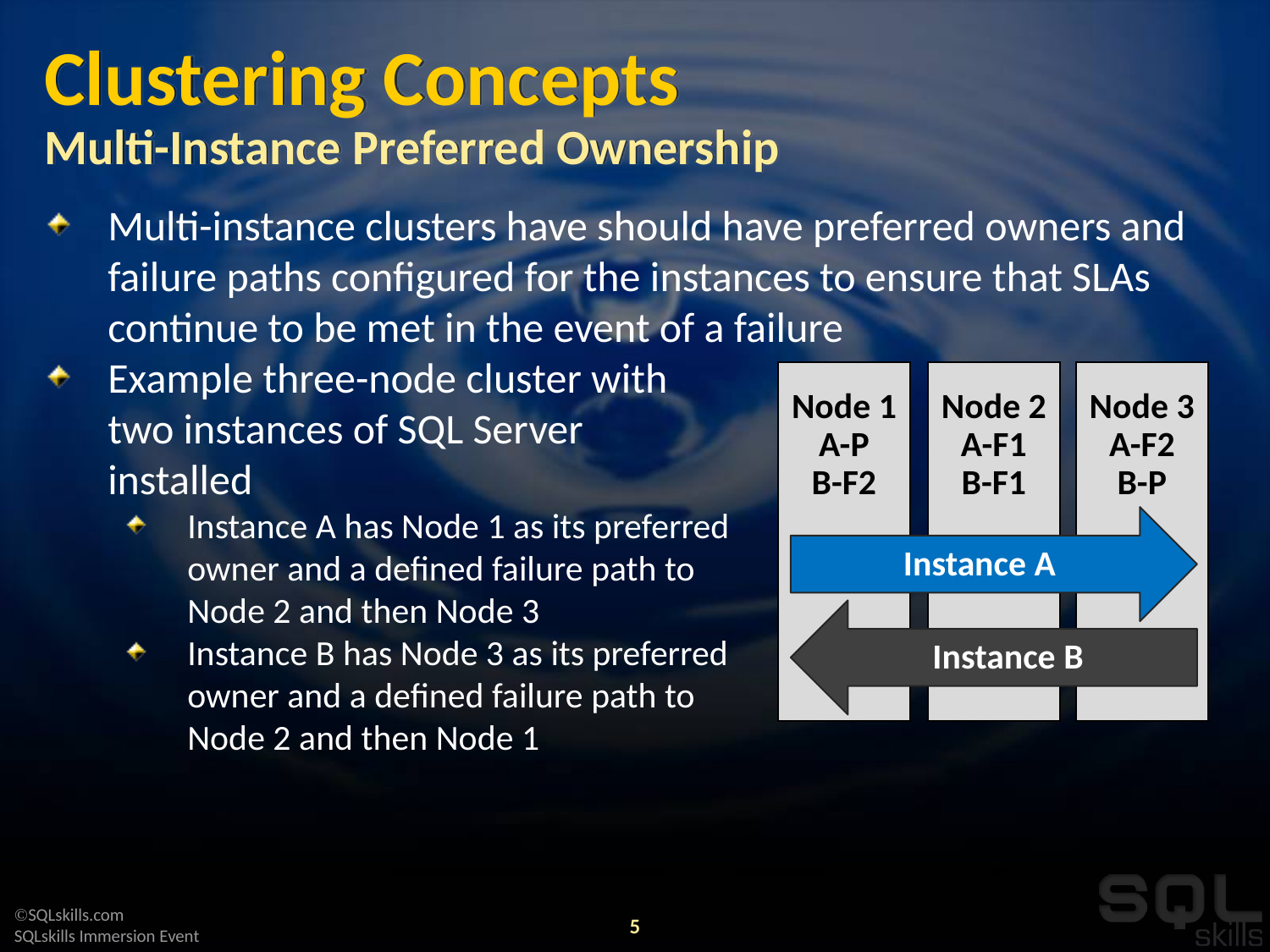

# Clustering Concepts Multi-Instance Preferred Ownership
Multi-instance clusters have should have preferred owners and failure paths configured for the instances to ensure that SLAs continue to be met in the event of a failure
Example three-node cluster with
two instances of SQL Server
installed
Instance A has Node 1 as its preferred
owner and a defined failure path to
Node 2 and then Node 3
Instance B has Node 3 as its preferred
owner and a defined failure path to
Node 2 and then Node 1

Node 1
A-P
B-F2
Node 2
A-F1
B-F1
Node 3
A-F2
B-P
Instance A
Instance B
5